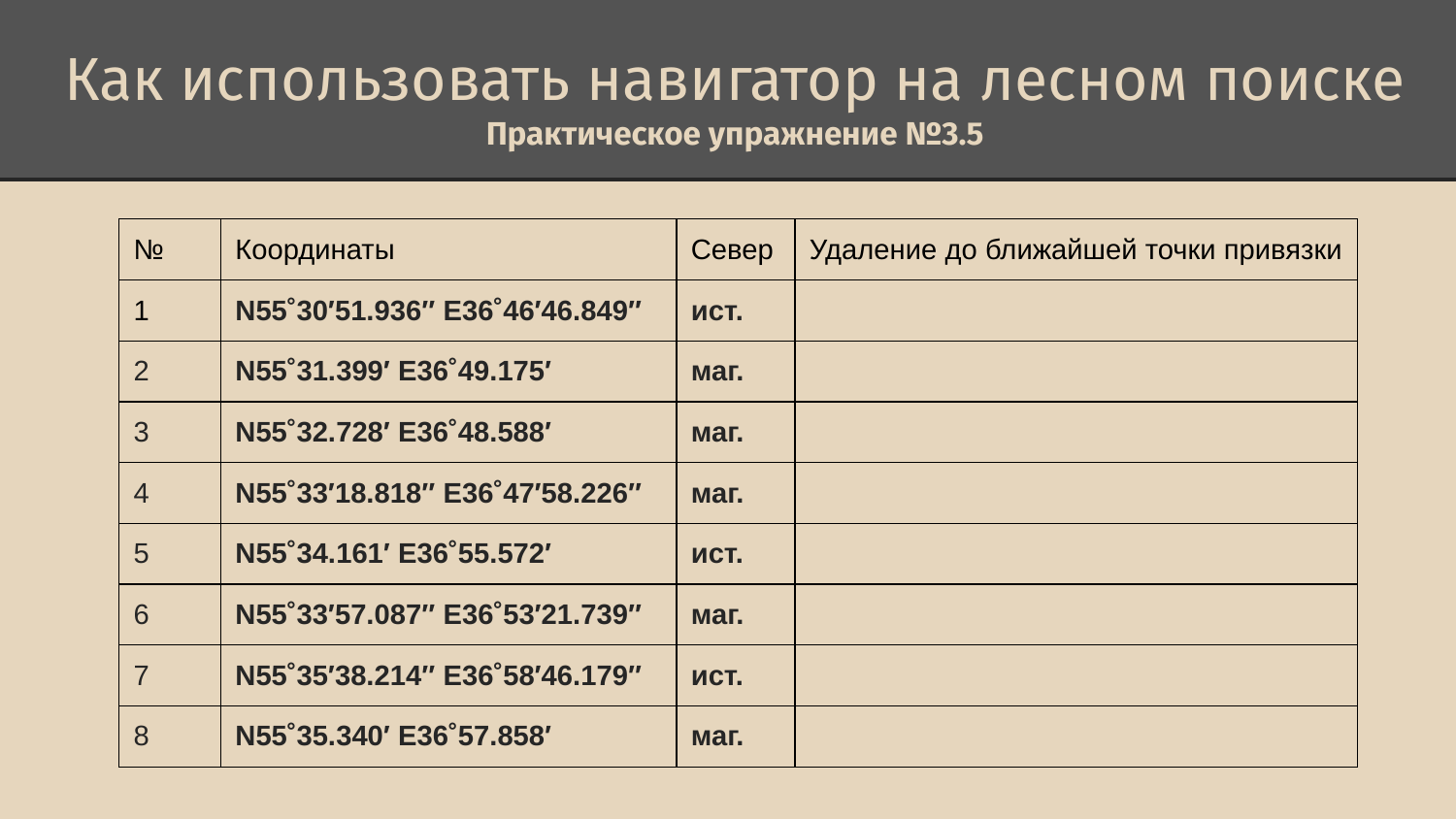

# Как использовать навигатор на лесном поиске
Практическое упражнение №3.5
| № | Координаты | Север | Удаление до ближайшей точки привязки |
| --- | --- | --- | --- |
| 1 | N55˚30′51.936″ E36˚46′46.849″ | ист. |  |
| 2 | N55˚31.399′ E36˚49.175′ | маг. |  |
| 3 | N55˚32.728′ E36˚48.588′ | маг. |  |
| 4 | N55˚33′18.818″ E36˚47′58.226″ | маг. |  |
| 5 | N55˚34.161′ E36˚55.572′ | ист. |  |
| 6 | N55˚33′57.087″ E36˚53′21.739″ | маг. |  |
| 7 | N55˚35′38.214″ E36˚58′46.179″ | ист. |  |
| 8 | N55˚35.340′ E36˚57.858′ | маг. |  |